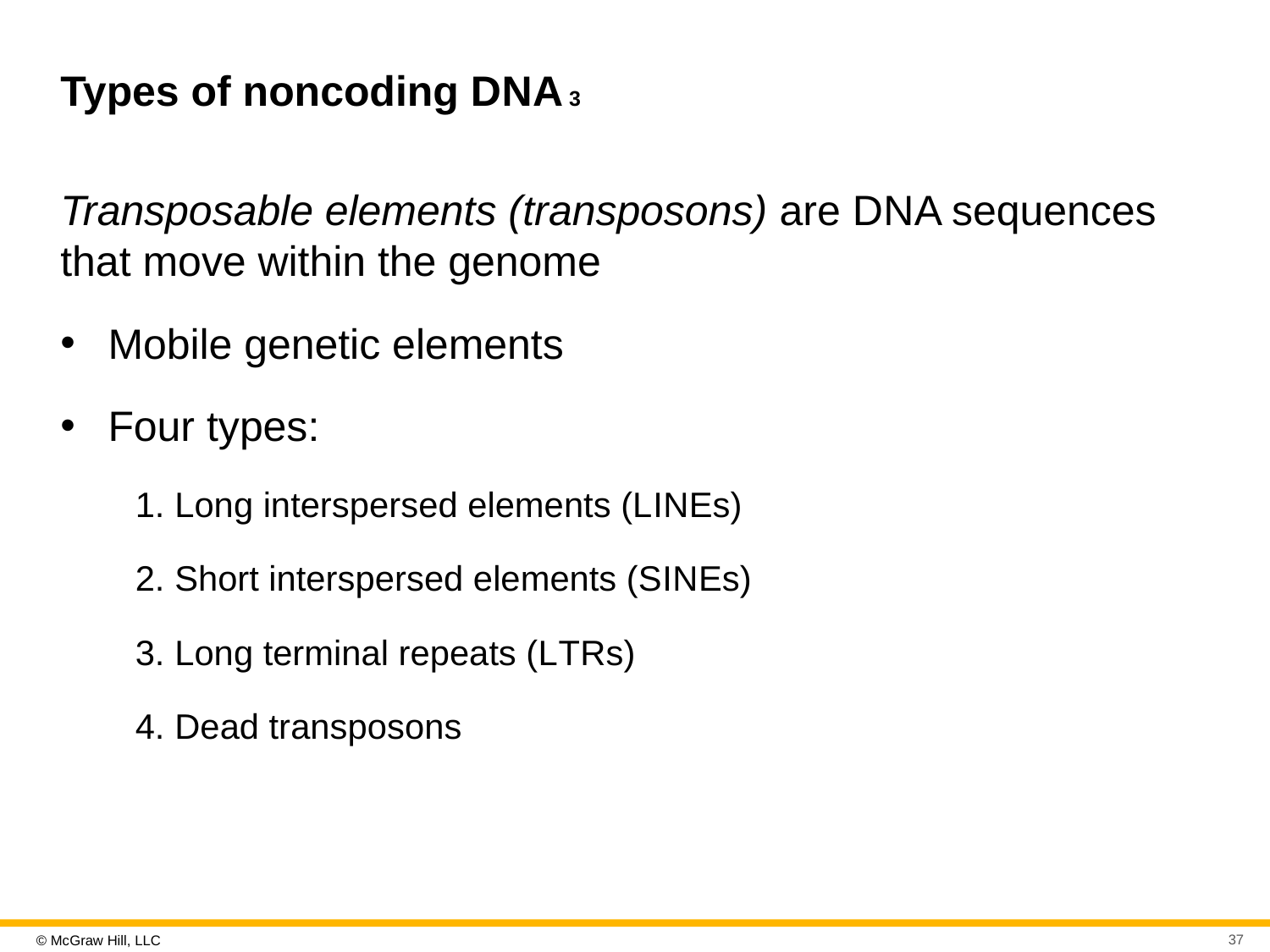

# Types of noncoding D N A 3
Transposable elements (transposons) are D N A sequences that move within the genome
Mobile genetic elements
Four types:
Long interspersed elements (L I N Es)
Short interspersed elements (S I N Es)
Long terminal repeats (L T Rs)
Dead transposons
37